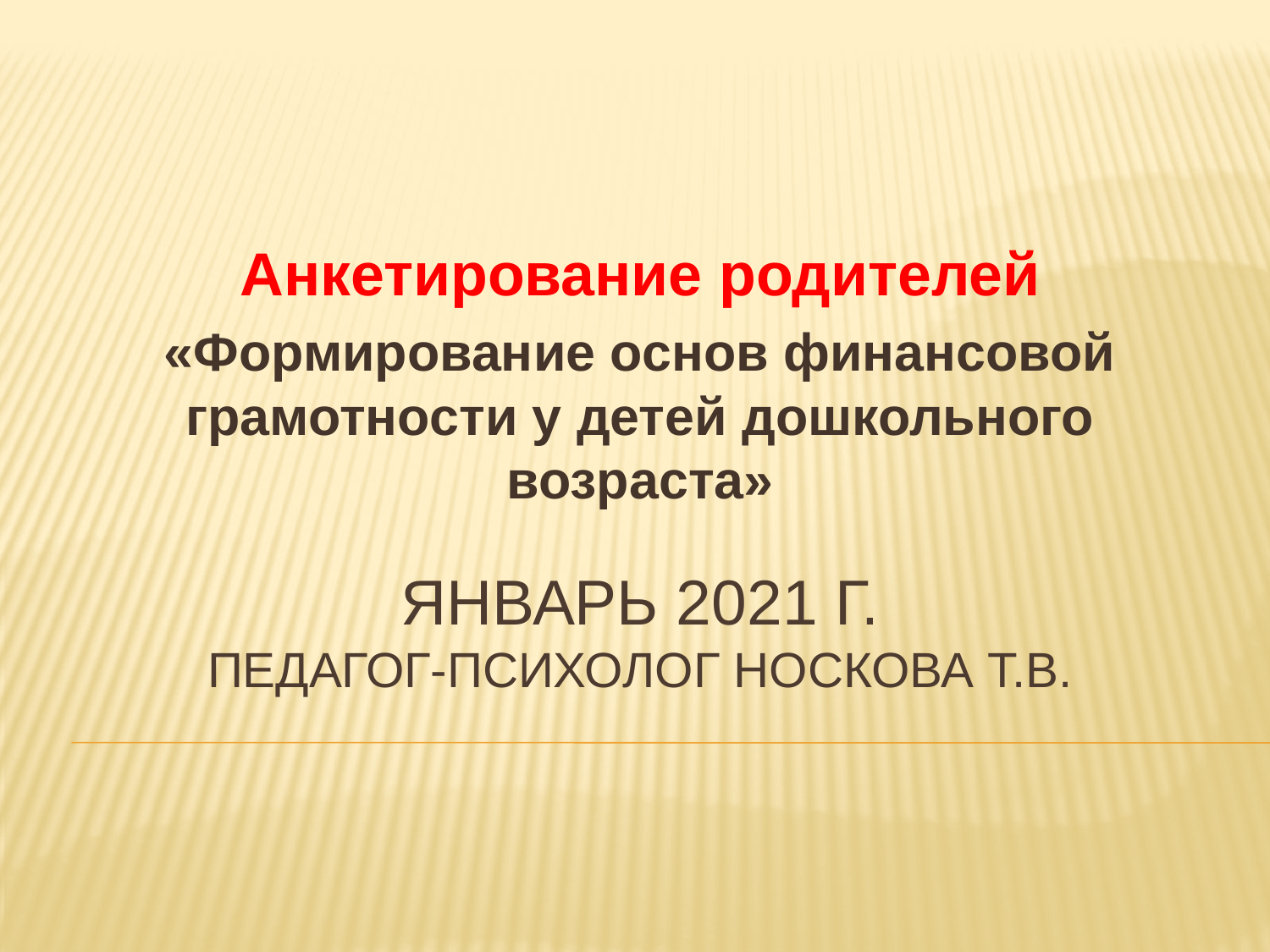

Анкетирование родителей
«Формирование основ финансовой грамотности у детей дошкольного возраста»
# Январь 2021 г. Педагог-психолог Носкова Т.В.